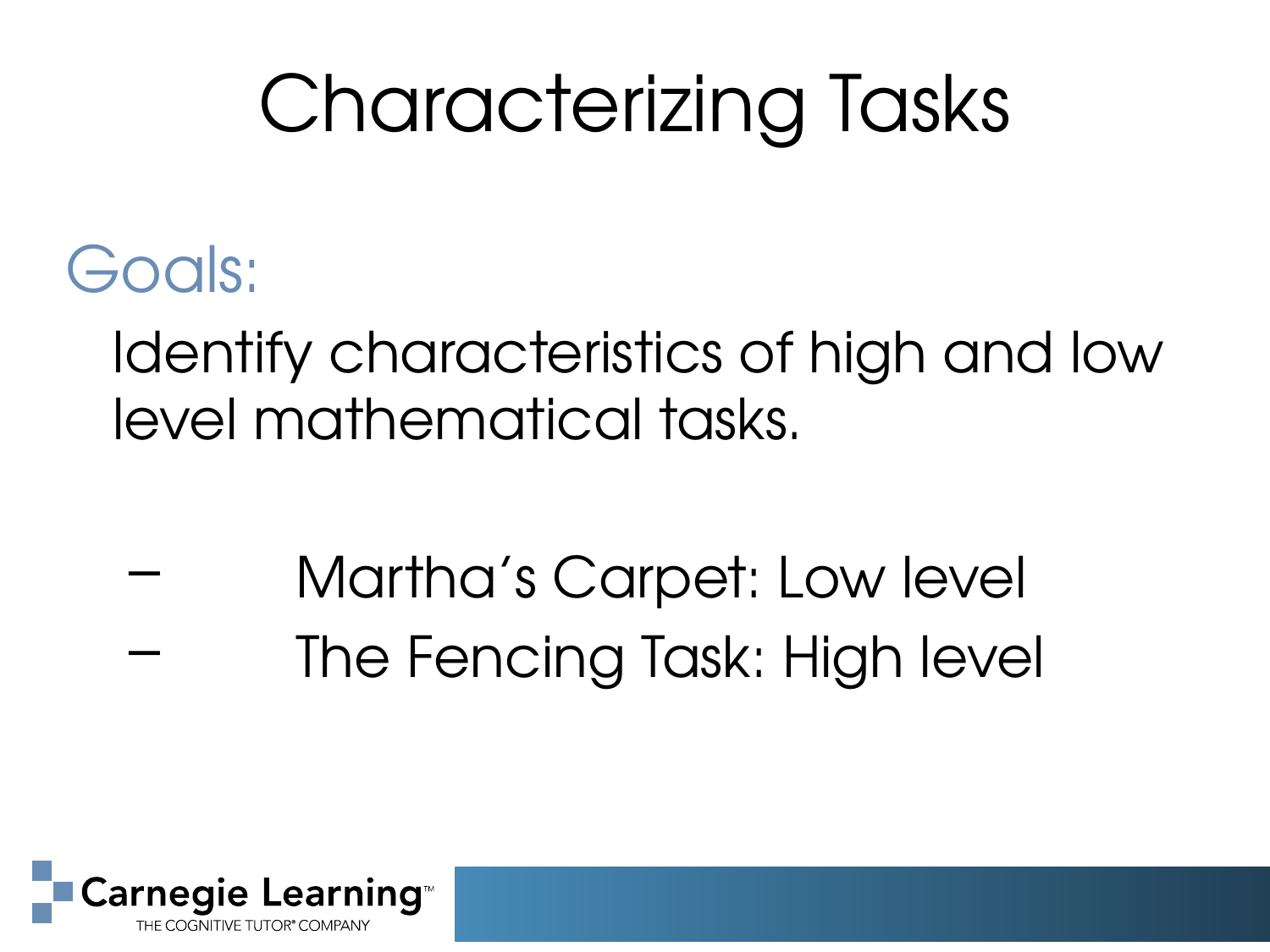

# Characterizing Tasks
Goals:
   Identify characteristics of high and low level mathematical tasks.

	Martha’s Carpet: Low level
	The Fencing Task: High level